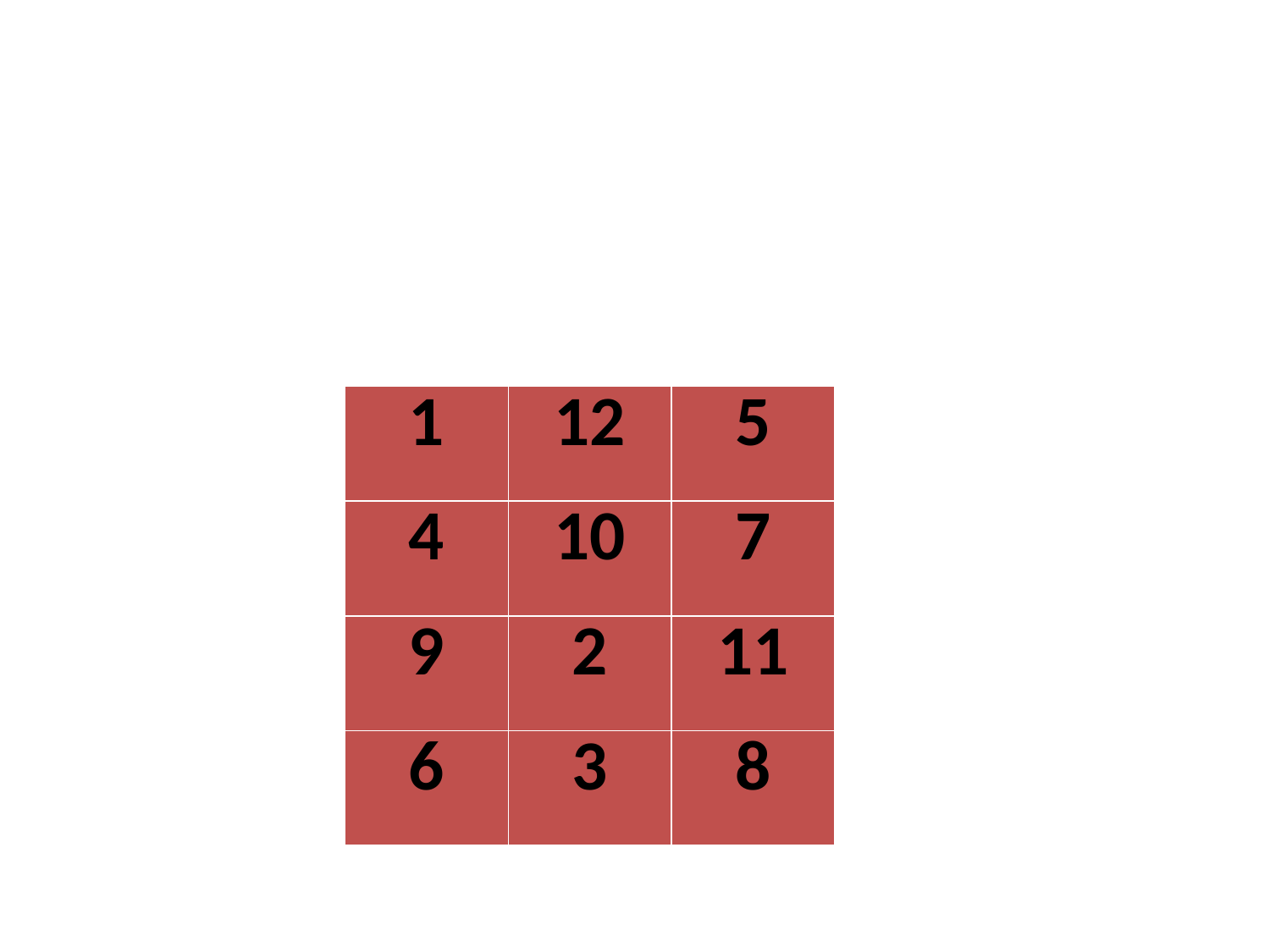

#
| 1 | 12 | 5 |
| --- | --- | --- |
| 4 | 10 | 7 |
| 9 | 2 | 11 |
| 6 | 3 | 8 |